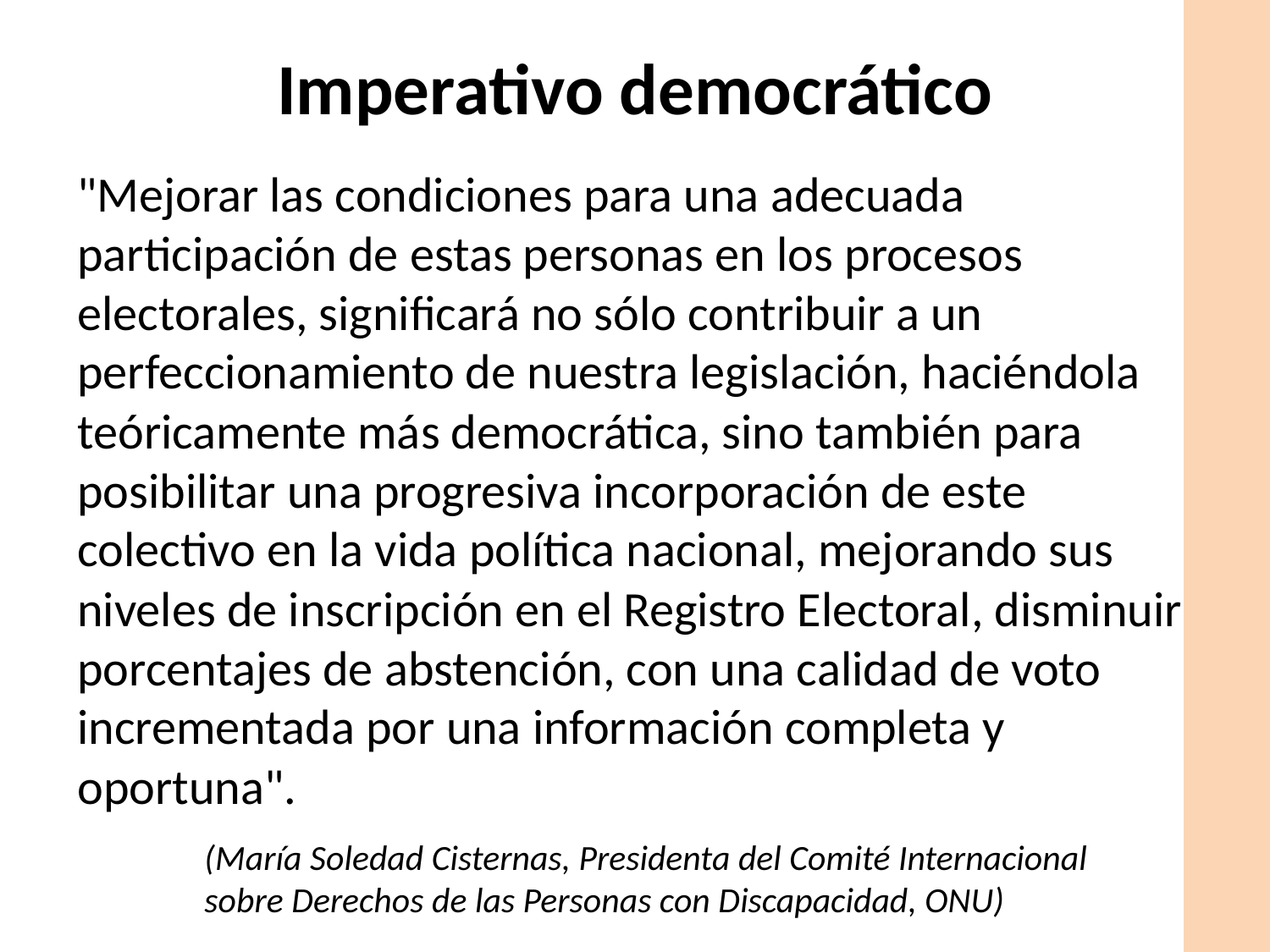

Imperativo democrático
"Mejorar las condiciones para una adecuada participación de estas personas en los procesos electorales, significará no sólo contribuir a un perfeccionamiento de nuestra legislación, haciéndola teóricamente más democrática, sino también para posibilitar una progresiva incorporación de este colectivo en la vida política nacional, mejorando sus niveles de inscripción en el Registro Electoral, disminuir porcentajes de abstención, con una calidad de voto incrementada por una información completa y oportuna".

	(María Soledad Cisternas, Presidenta del Comité Internacional
	sobre Derechos de las Personas con Discapacidad, ONU)